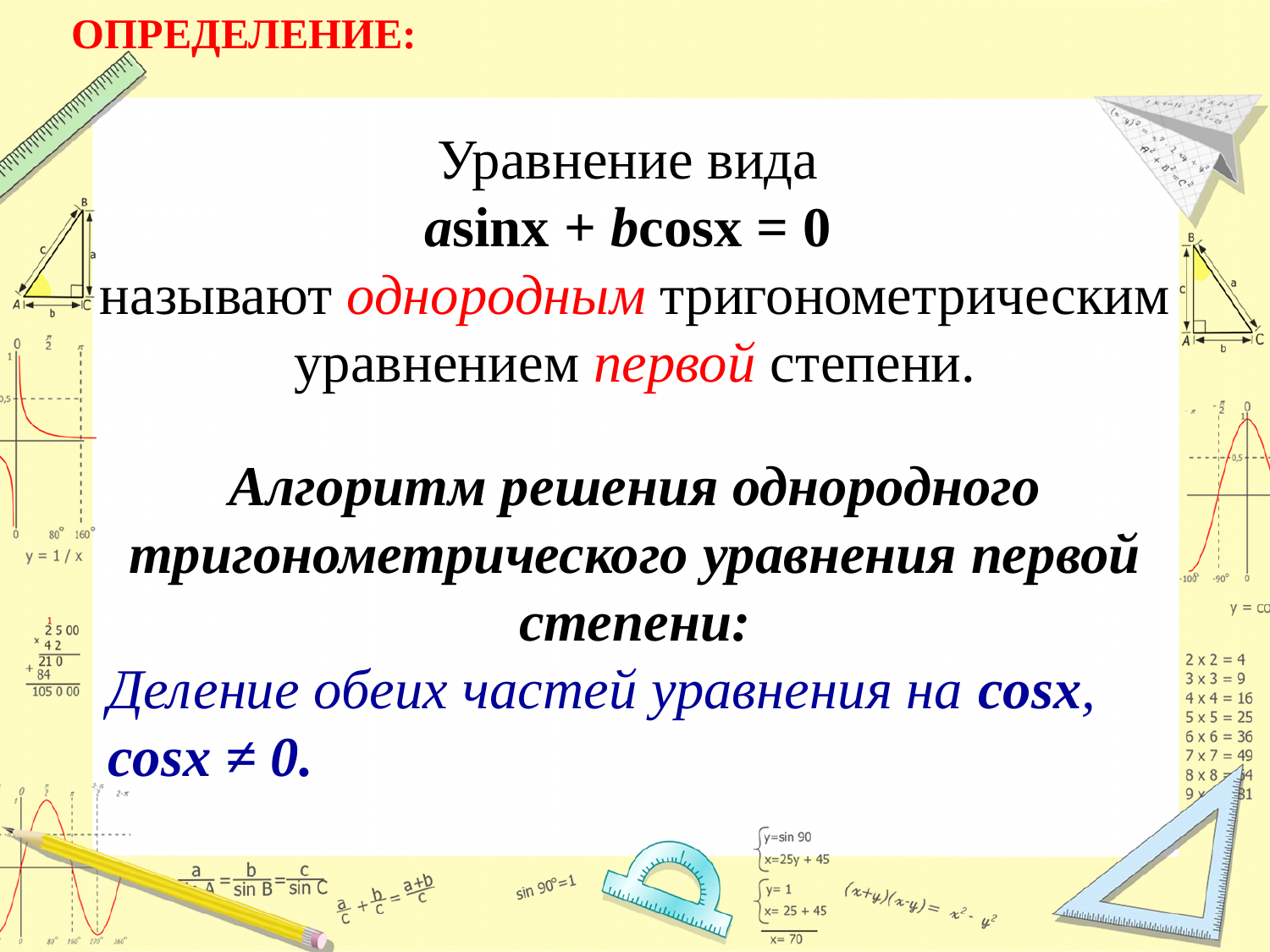

ОПРЕДЕЛЕНИЕ:
Уравнение вида
аsinx + bcosx = 0
называют однородным тригонометрическим уравнением первой степени.
Алгоритм решения однородного тригонометрического уравнения первой степени:
Деление обеих частей уравнения на cosx, cosx ≠ 0.